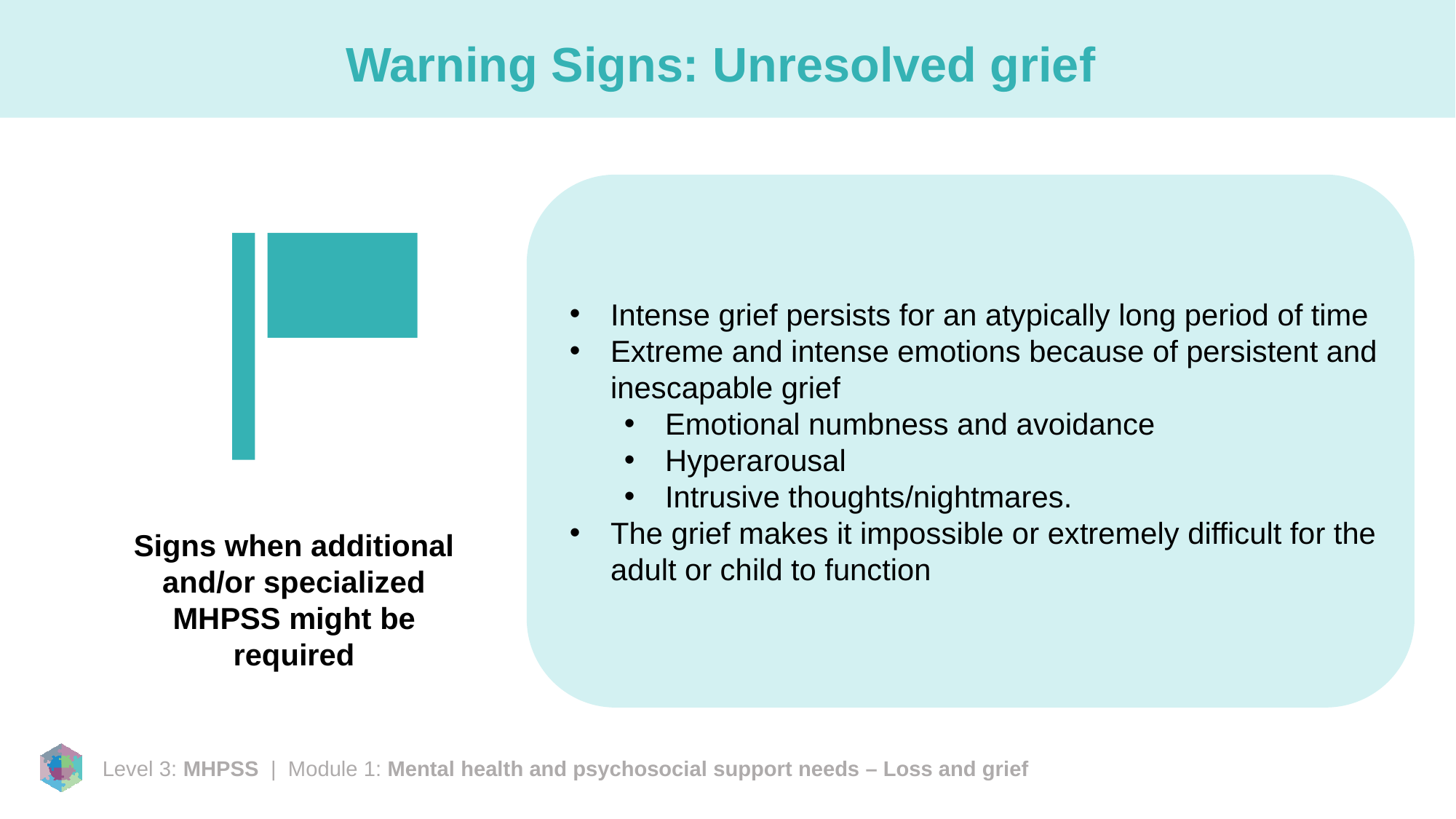

# Warning Signs: Unresolved grief
Intense grief persists for an atypically long period of time
Extreme and intense emotions because of persistent and inescapable grief
Emotional numbness and avoidance
Hyperarousal
Intrusive thoughts/nightmares.
The grief makes it impossible or extremely difficult for the adult or child to function

Signs when additional and/or specialized MHPSS might be required